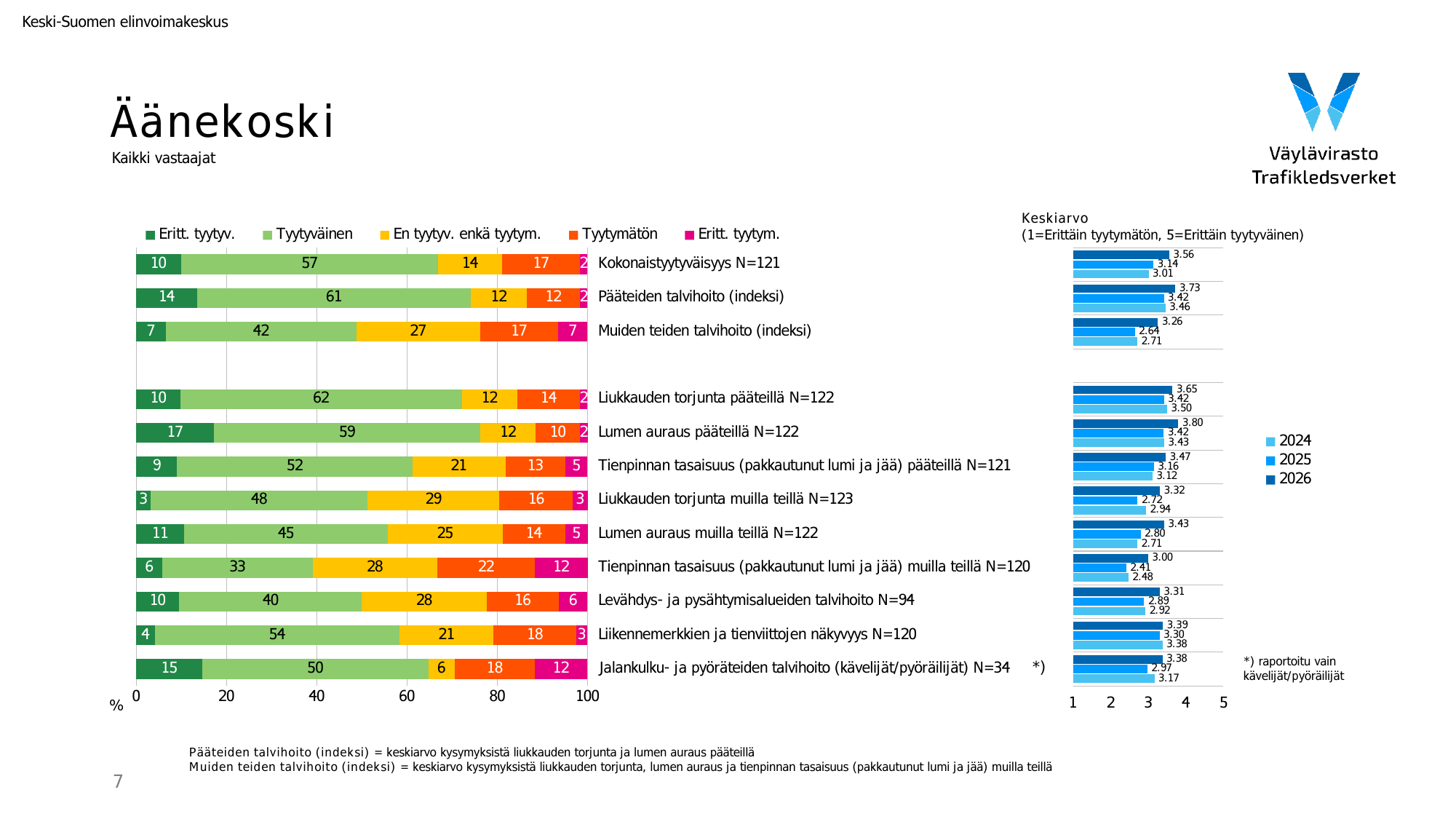

Keski-Suomen elinvoimakeskus
# Äänekoski
Kaikki vastaajat
Keskiarvo
(1=Erittäin tyytymätön, 5=Erittäin tyytyväinen)

### Chart

| Category | Eritt. tyytyv. | Tyytyväinen | En tyytyv. enkä tyytym. | Tyytymätön | Eritt. tyytym. |
|---|---|---|---|---|---|
| Kokonaistyytyväisyys N=121 | 9.917355371900827 | 57.02479338842975 | 14.049586776859504 | 17.355371900826448 | 1.6528925619834711 |
| Pääteiden talvihoito (indeksi) | 13.524590163934427 | 60.65573770491803 | 12.295081967213115 | 11.885245901639344 | 1.639344262295082 |
| Muiden teiden talvihoito (indeksi) | 6.575342465753424 | 42.19178082191781 | 27.397260273972602 | 17.26027397260274 | 6.575342465753424 |
|  | None | None | None | None | None |
| Liukkauden torjunta pääteillä N=122 | 9.836065573770492 | 62.295081967213115 | 12.295081967213115 | 13.934426229508196 | 1.639344262295082 |
| Lumen auraus pääteillä N=122 | 17.21311475409836 | 59.01639344262295 | 12.295081967213115 | 9.836065573770492 | 1.639344262295082 |
| Tienpinnan tasaisuus (pakkautunut lumi ja jää) pääteillä N=121 | 9.090909090909092 | 52.066115702479344 | 20.66115702479339 | 13.223140495867769 | 4.958677685950414 |
| Liukkauden torjunta muilla teillä N=123 | 3.2520325203252036 | 47.96747967479675 | 29.268292682926827 | 16.260162601626014 | 3.2520325203252036 |
| Lumen auraus muilla teillä N=122 | 10.655737704918032 | 45.08196721311475 | 25.40983606557377 | 13.934426229508196 | 4.918032786885246 |
| Tienpinnan tasaisuus (pakkautunut lumi ja jää) muilla teillä N=120 | 5.833333333333333 | 33.33333333333333 | 27.500000000000004 | 21.666666666666668 | 11.666666666666666 |
| Levähdys- ja pysähtymisalueiden talvihoito N=94 | 9.574468085106384 | 40.42553191489361 | 27.659574468085108 | 15.957446808510639 | 6.382978723404255 |
| Liikennemerkkien ja tienviittojen näkyvyys N=120 | 4.166666666666666 | 54.166666666666664 | 20.833333333333336 | 18.333333333333332 | 2.5 |
| Jalankulku- ja pyöräteiden talvihoito (kävelijät/pyöräilijät) N=34 | 14.705882352941178 | 50.0 | 5.88235294117647 | 17.647058823529413 | 11.76470588235294 |

### Chart

| Category | 2026 | 2025 | 2024 |
|---|---|---|---|
*) raportoitu vain
kävelijät/pyöräilijät
*)
%
Pääteiden talvihoito (indeksi) = keskiarvo kysymyksistä liukkauden torjunta ja lumen auraus pääteillä
Muiden teiden talvihoito (indeksi) = keskiarvo kysymyksistä liukkauden torjunta, lumen auraus ja tienpinnan tasaisuus (pakkautunut lumi ja jää) muilla teillä

7